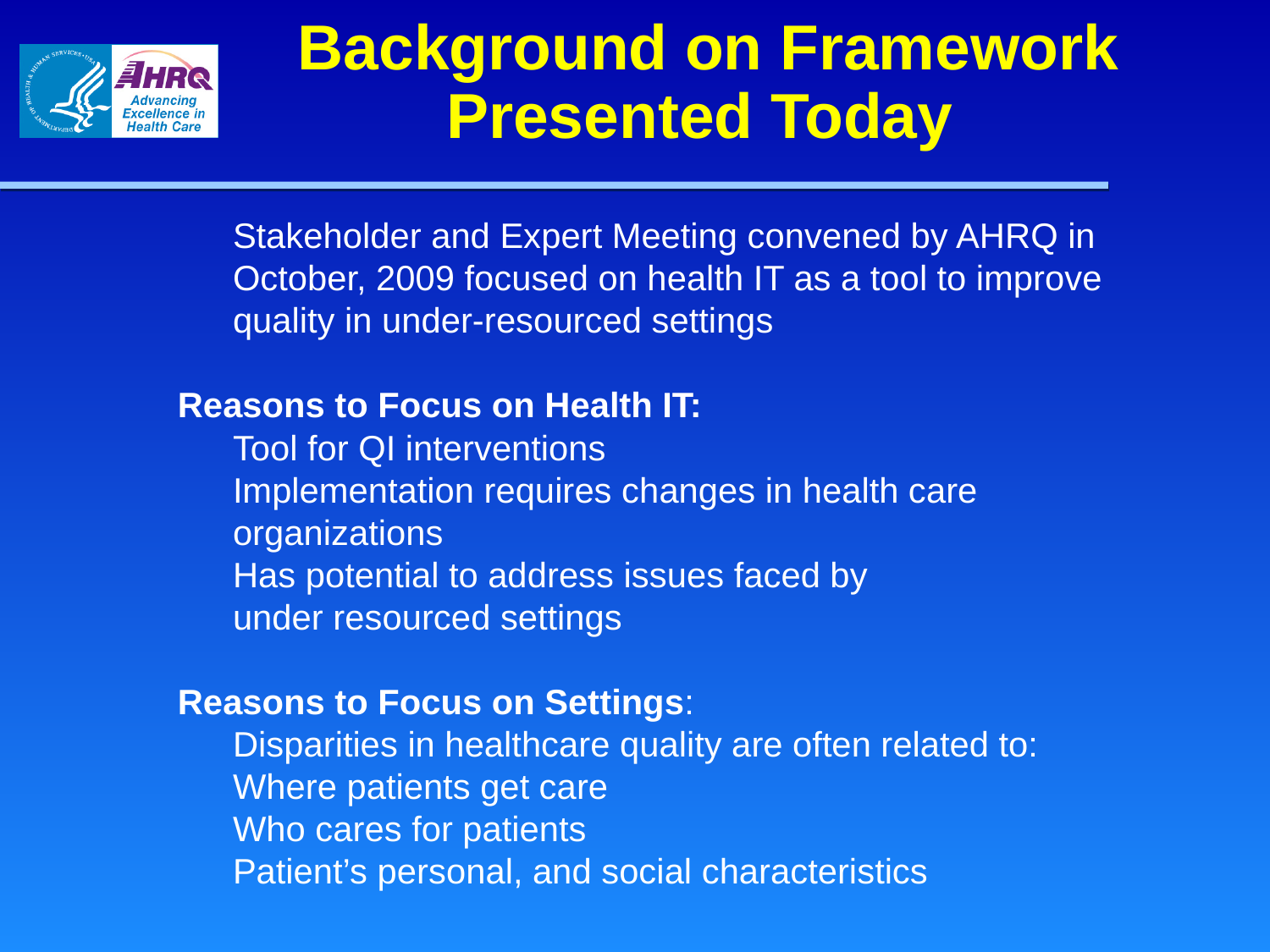

# Background on Framework Presented Today

	Stakeholder and Expert Meeting convened by AHRQ in October, 2009 focused on health IT as a tool to improve quality in under-resourced settings

Reasons to Focus on Health IT:
	Tool for QI interventions
	Implementation requires changes in health care organizations
	Has potential to address issues faced by
	under resourced settings

Reasons to Focus on Settings:
	Disparities in healthcare quality are often related to:
	Where patients get care
	Who cares for patients
	Patient’s personal, and social characteristics